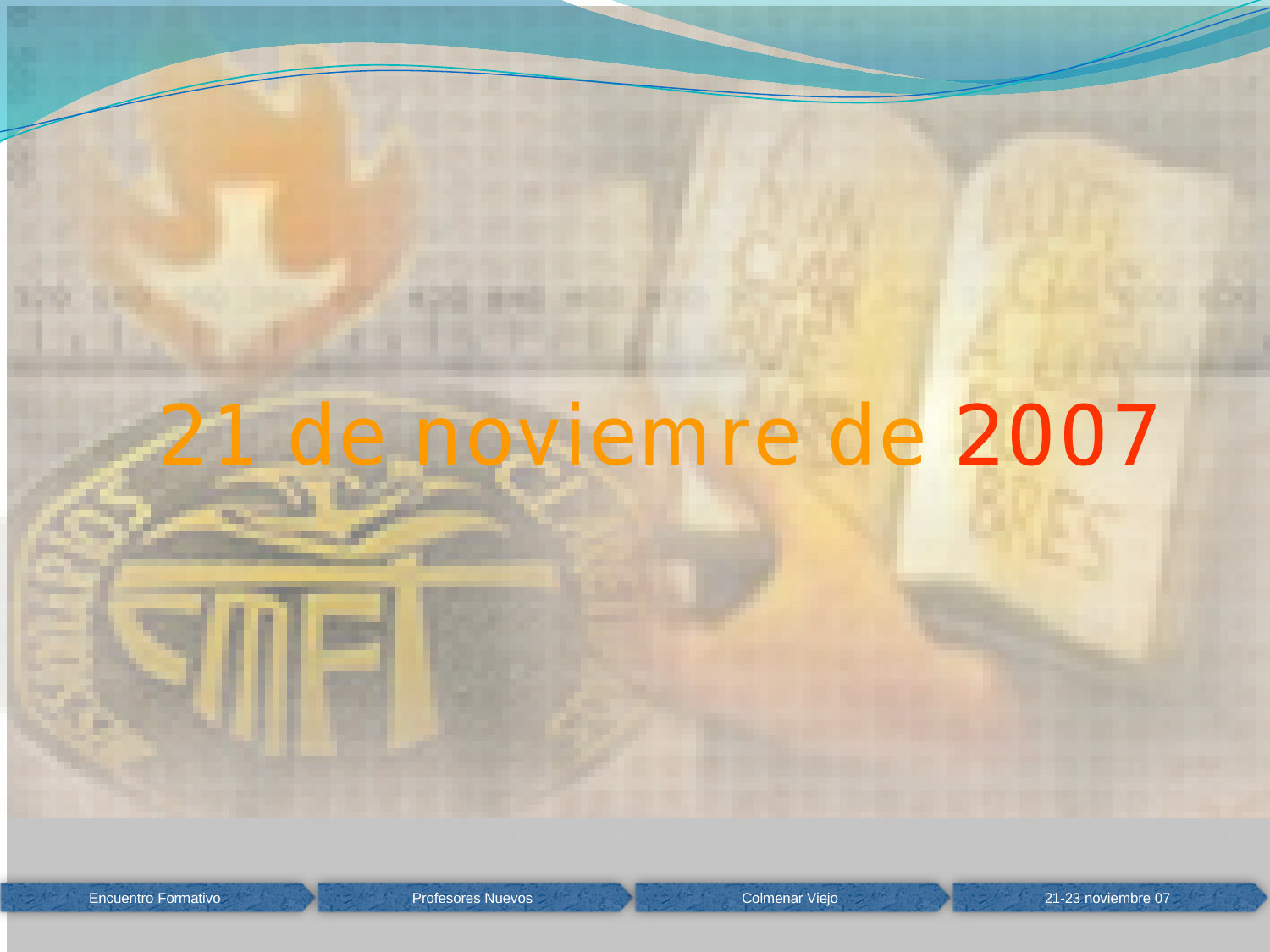

# 21 de noviemre de 2007
21-23 noviembre 07
Encuentro Formativo
Profesores Nuevos
Colmenar Viejo